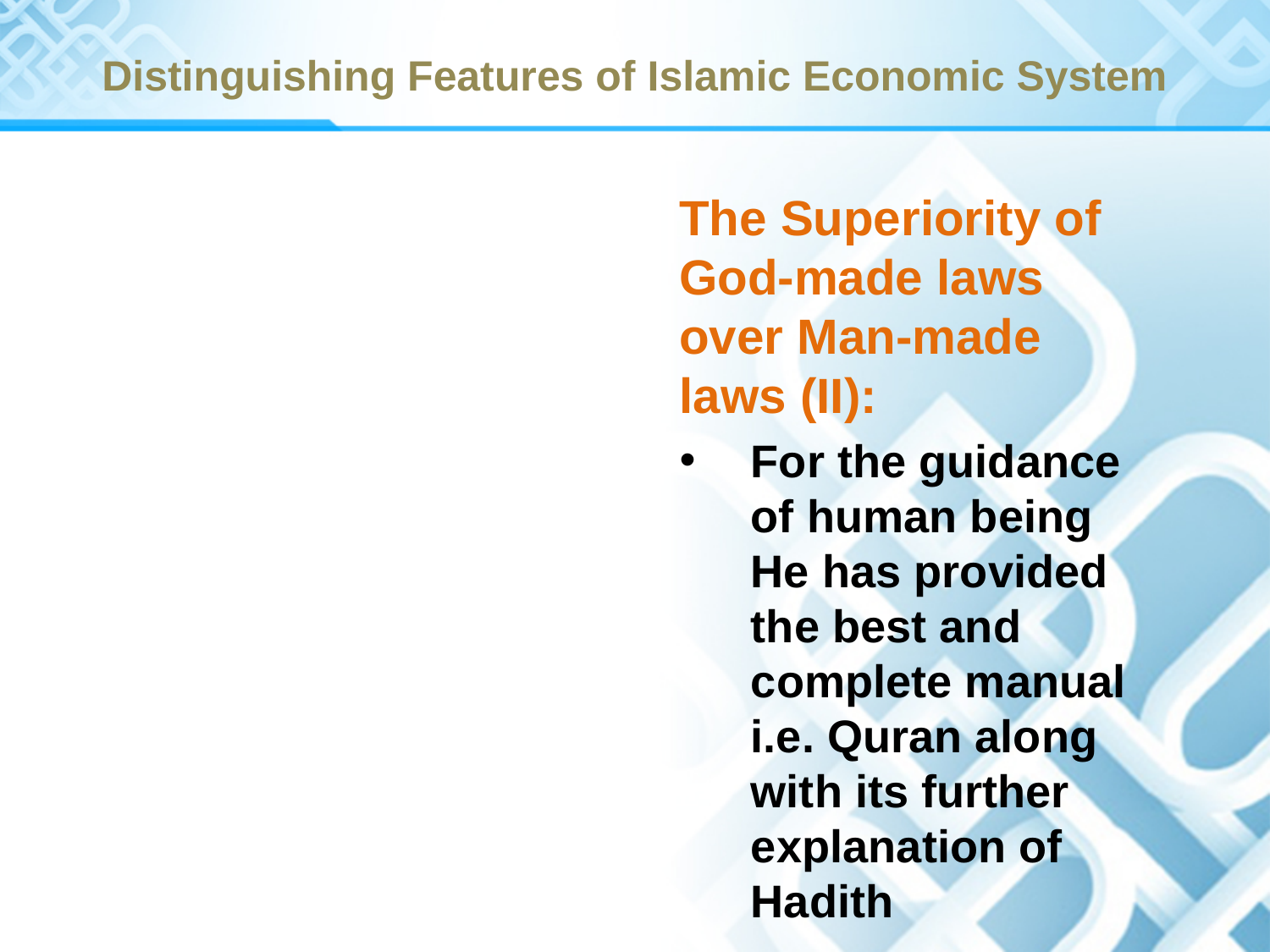

Distinguishing Features of Islamic Economic System
The Superiority of God-made laws over Man-made laws (II):
For the guidance of human being He has provided the best and complete manual i.e. Quran along with its further explanation of Hadith